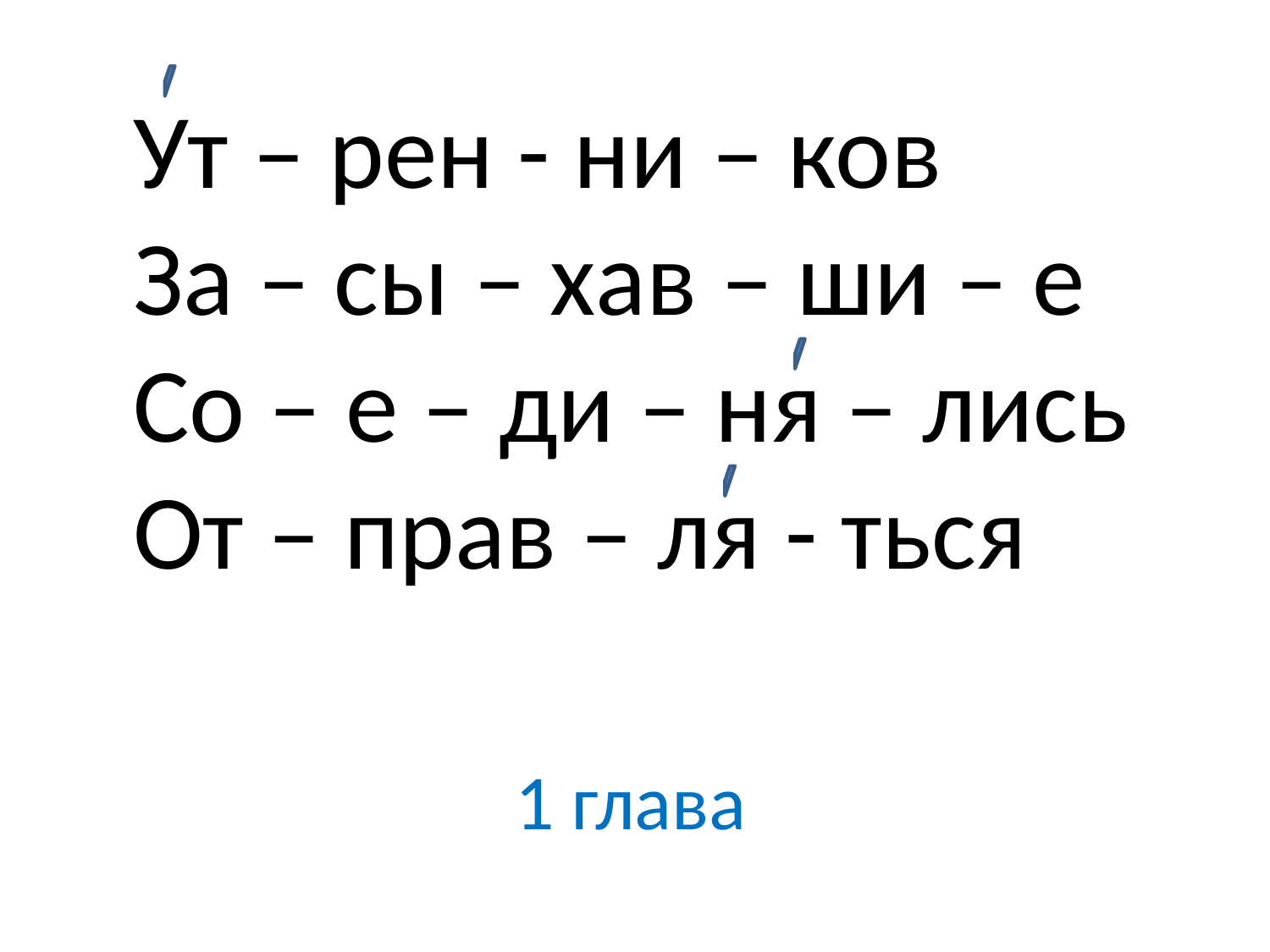

Ут – рен - ни – ков
За – сы – хав – ши – е
Со – е – ди – ня – лись
От – прав – ля - ться

1 глава